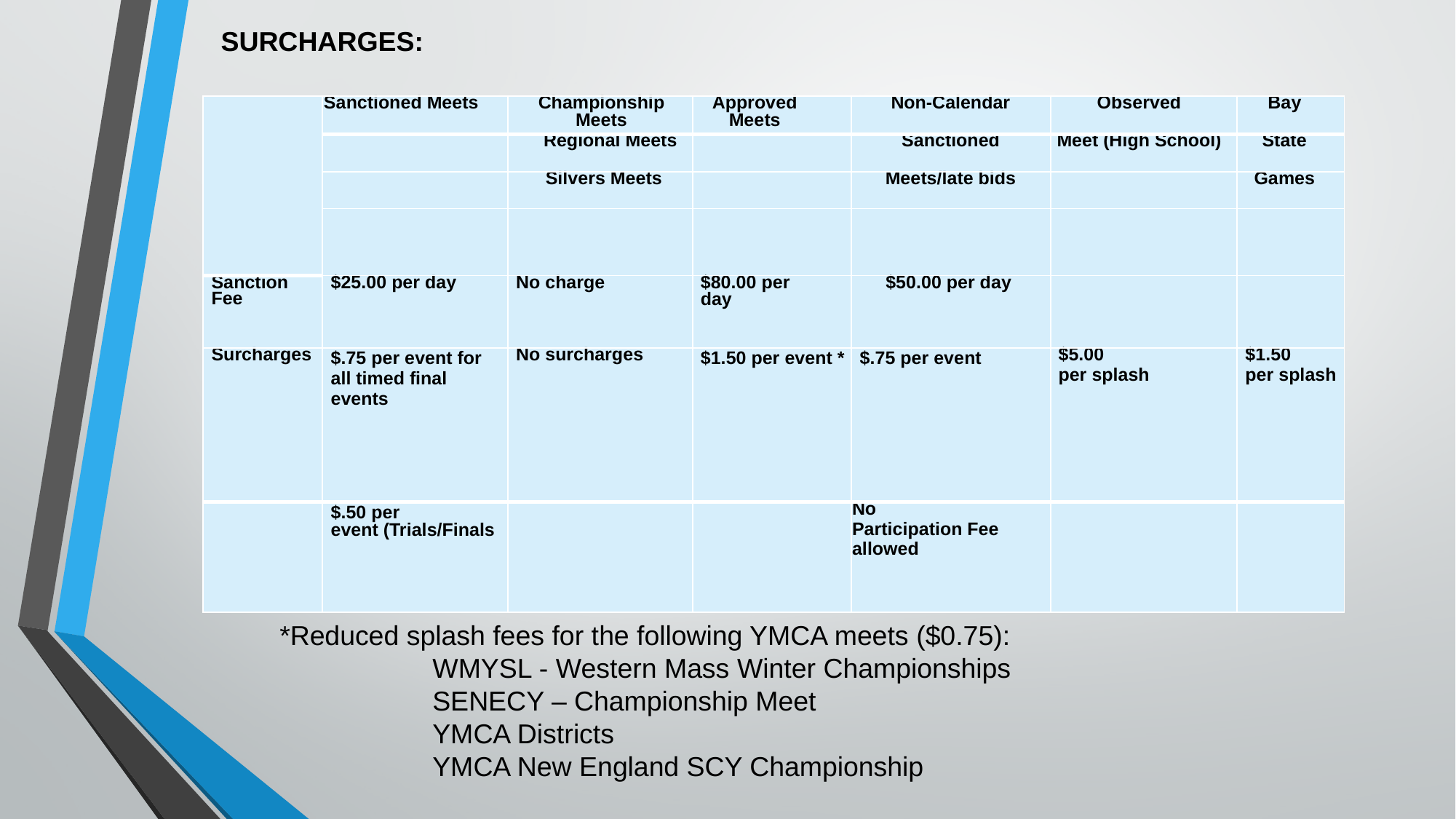

SURCHARGES:

|  | Sanctioned Meets | Championship Meets | Approved Meets | Non-Calendar | Observed | Bay |
| --- | --- | --- | --- | --- | --- | --- |
|  |  | Regional Meets |  | Sanctioned | Meet (High School) | State |
|  |  | Silvers Meets |  | Meets/late bids |  | Games |
|  |  |  |  |  |  |  |
| Sanction Fee | $25.00 per day | No charge | $80.00 per day | $50.00 per day |  |  |
| Surcharges | $.75 per event for all timed final events | No surcharges | $1.50 per event \* | $.75 per event | $5.00 per splash | $1.50 per splash |
|  | $.50 per event (Trials/Finals |  |  | No Participation Fee allowed |  |  |
*Reduced splash fees for the following YMCA meets ($0.75):
                    WMYSL - Western Mass Winter Championships
                    SENECY – Championship Meet
                    YMCA Districts
                    YMCA New England SCY Championship